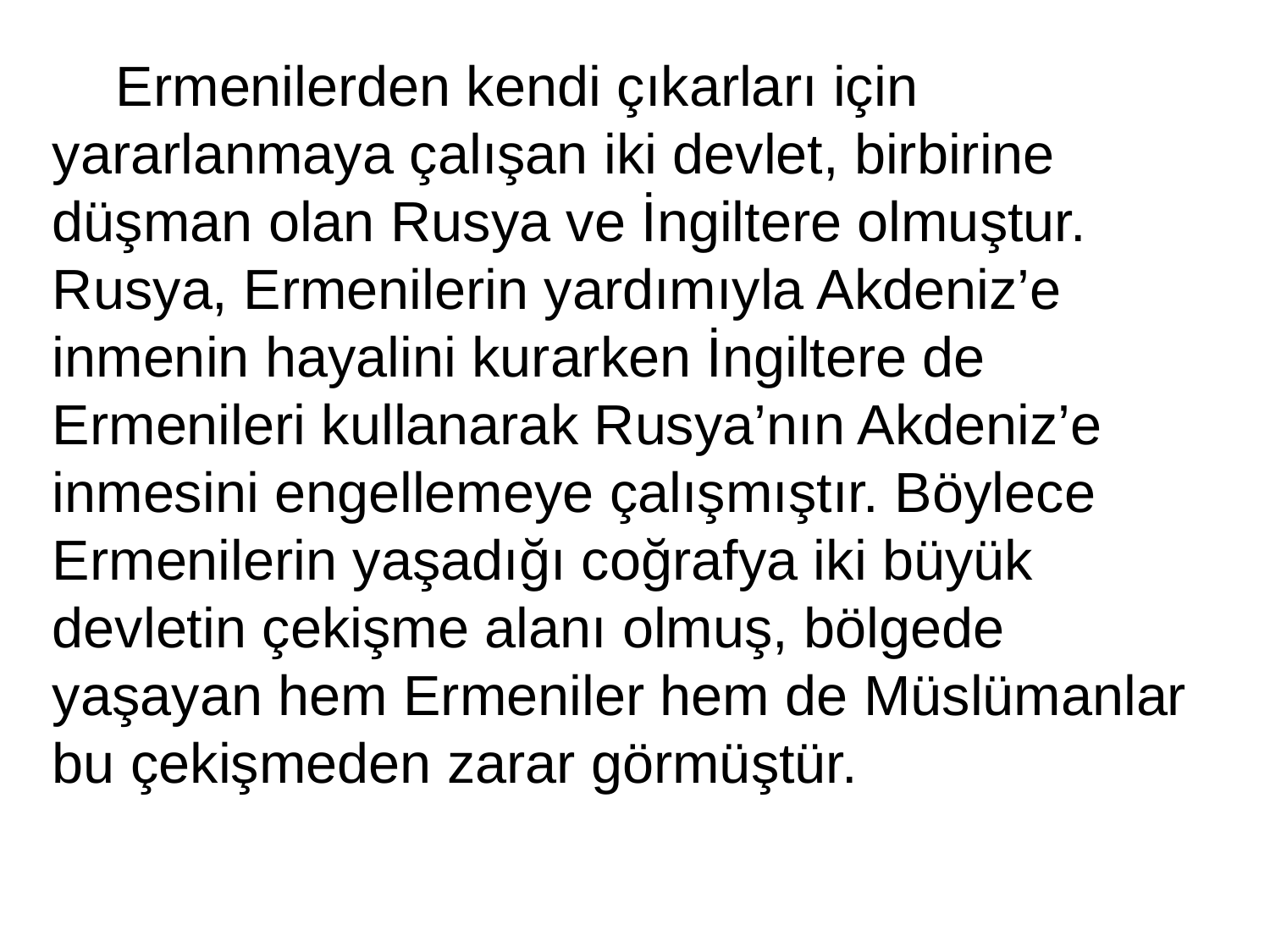

Ermenilerden kendi çıkarları için yararlanmaya çalışan iki devlet, birbirine düşman olan Rusya ve İngiltere olmuştur. Rusya, Ermenilerin yardımıyla Akdeniz’e inmenin hayalini kurarken İngiltere de Ermenileri kullanarak Rusya’nın Akdeniz’e inmesini engellemeye çalışmıştır. Böylece Ermenilerin yaşadığı coğrafya iki büyük devletin çekişme alanı olmuş, bölgede yaşayan hem Ermeniler hem de Müslümanlar bu çekişmeden zarar görmüştür.